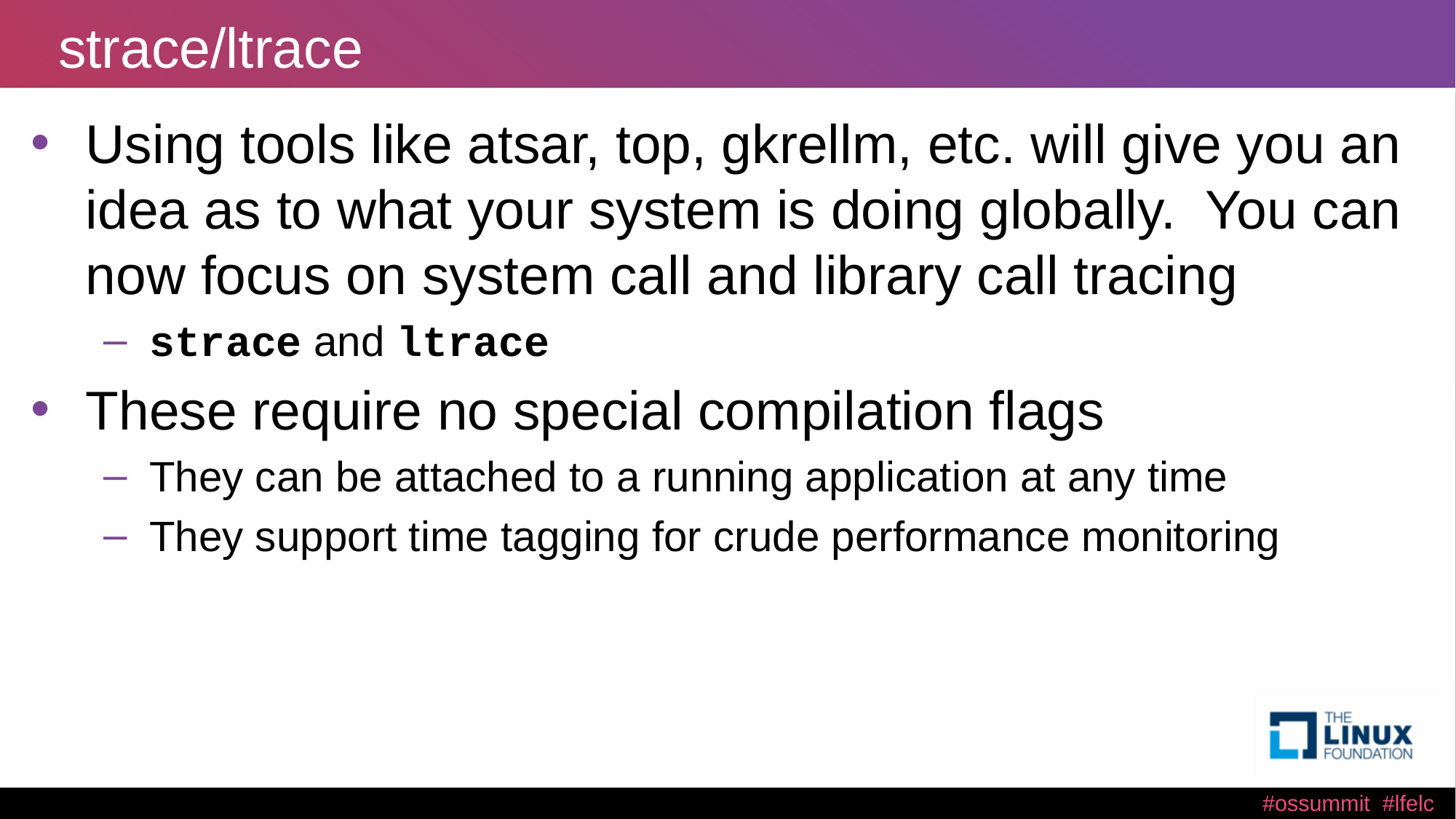

# strace/ltrace
Using tools like atsar, top, gkrellm, etc. will give you an idea as to what your system is doing globally.  You can now focus on system call and library call tracing
strace and ltrace
These require no special compilation flags
They can be attached to a running application at any time
They support time tagging for crude performance monitoring